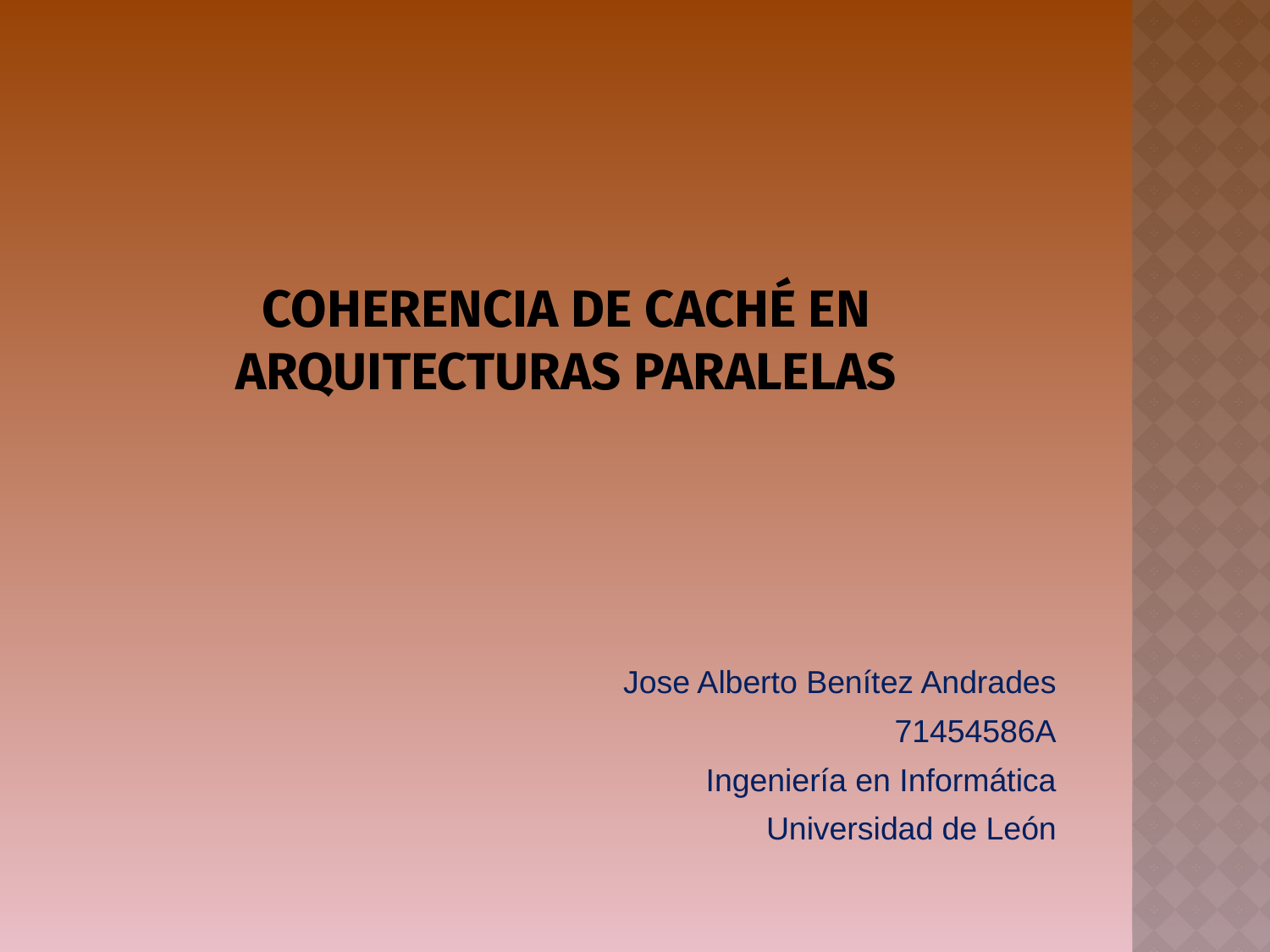

# Coherencia de caché en arquitecturas paralelas
Jose Alberto Benítez Andrades
71454586A
Ingeniería en Informática
Universidad de León